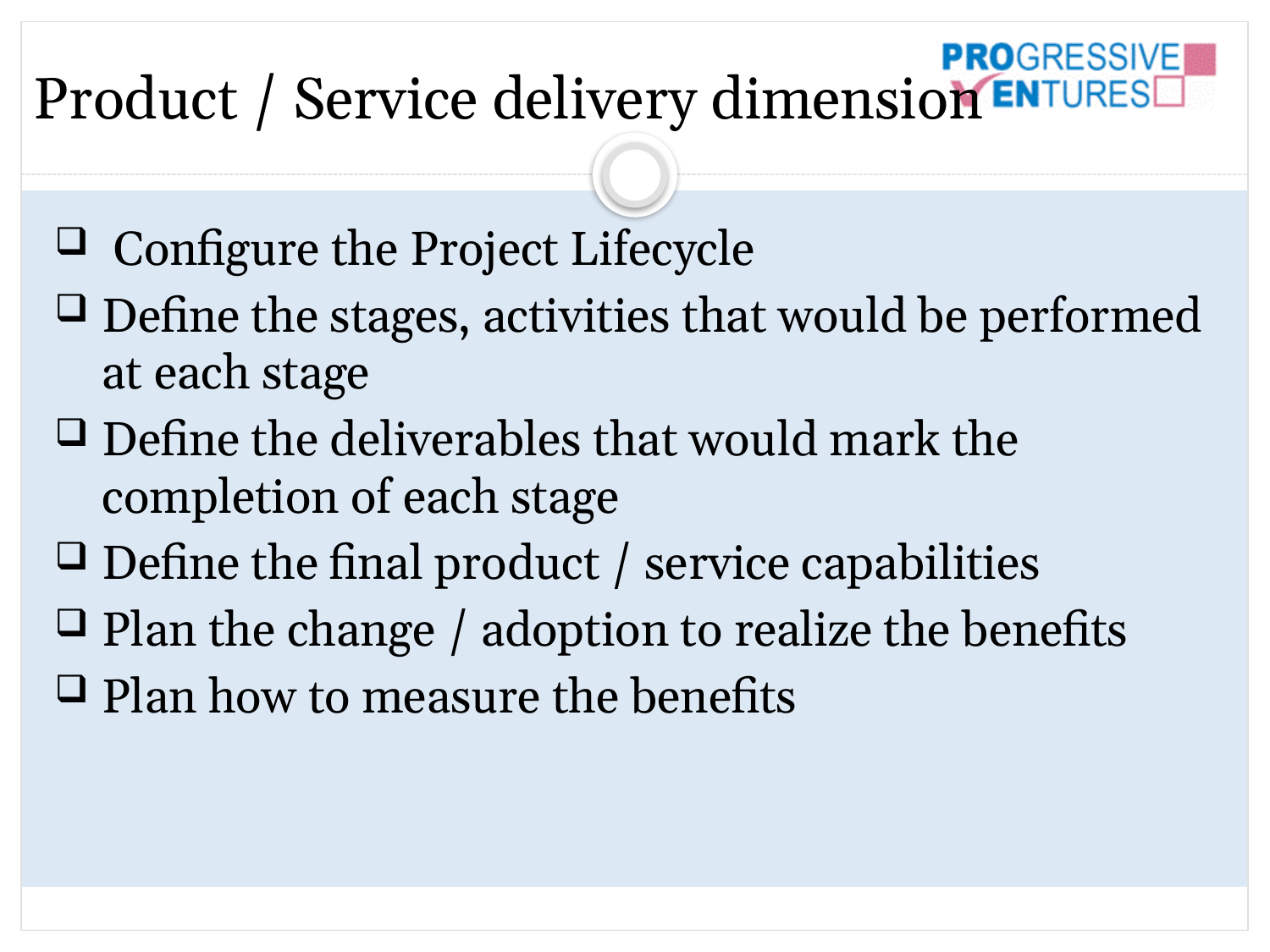

# Product / Service delivery dimension
 Configure the Project Lifecycle
Define the stages, activities that would be performed at each stage
Define the deliverables that would mark the completion of each stage
Define the final product / service capabilities
Plan the change / adoption to realize the benefits
Plan how to measure the benefits